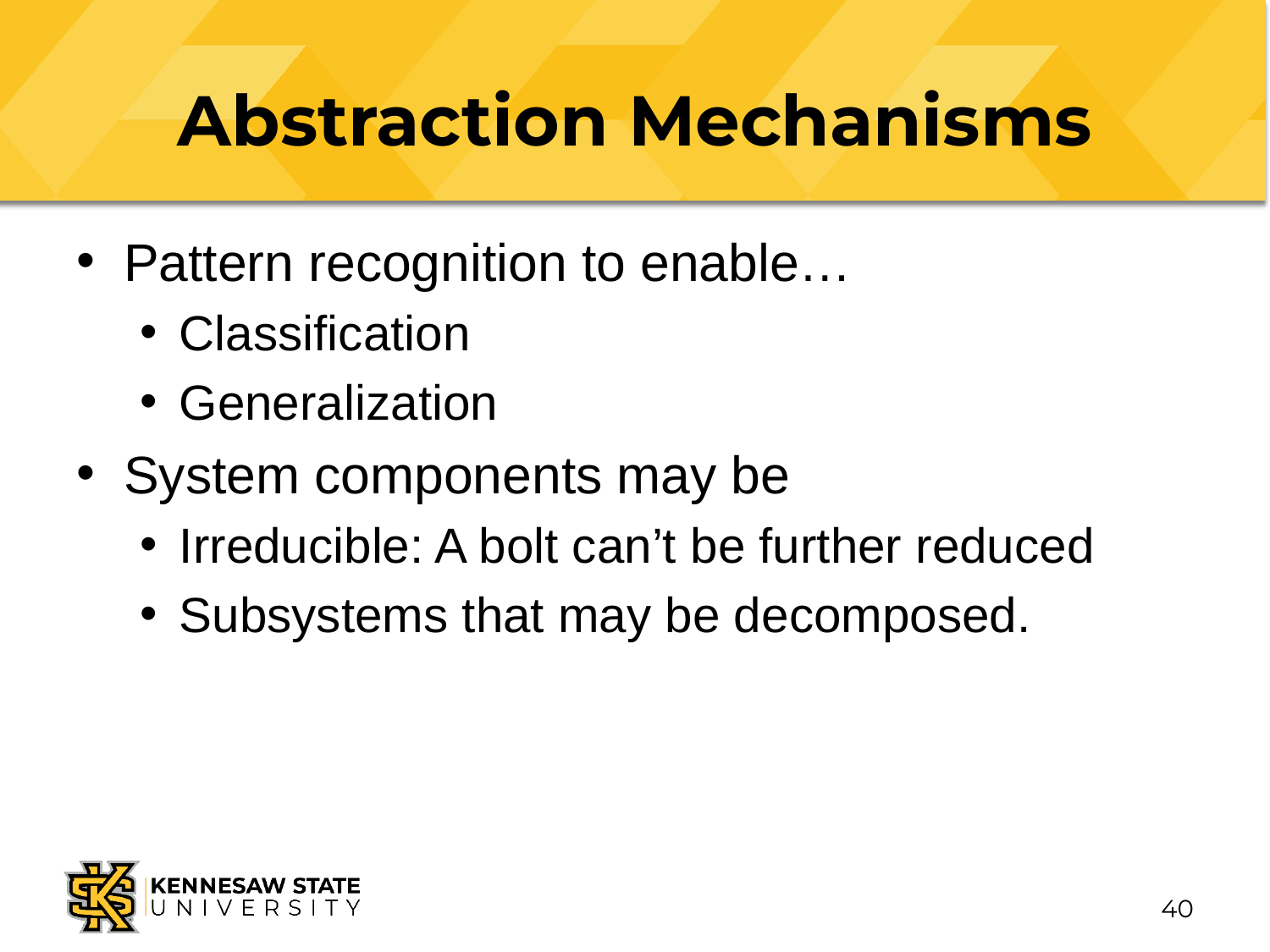

# Abstraction Mechanisms
Pattern recognition to enable…
Classification
Generalization
System components may be
Irreducible: A bolt can’t be further reduced
Subsystems that may be decomposed.

40